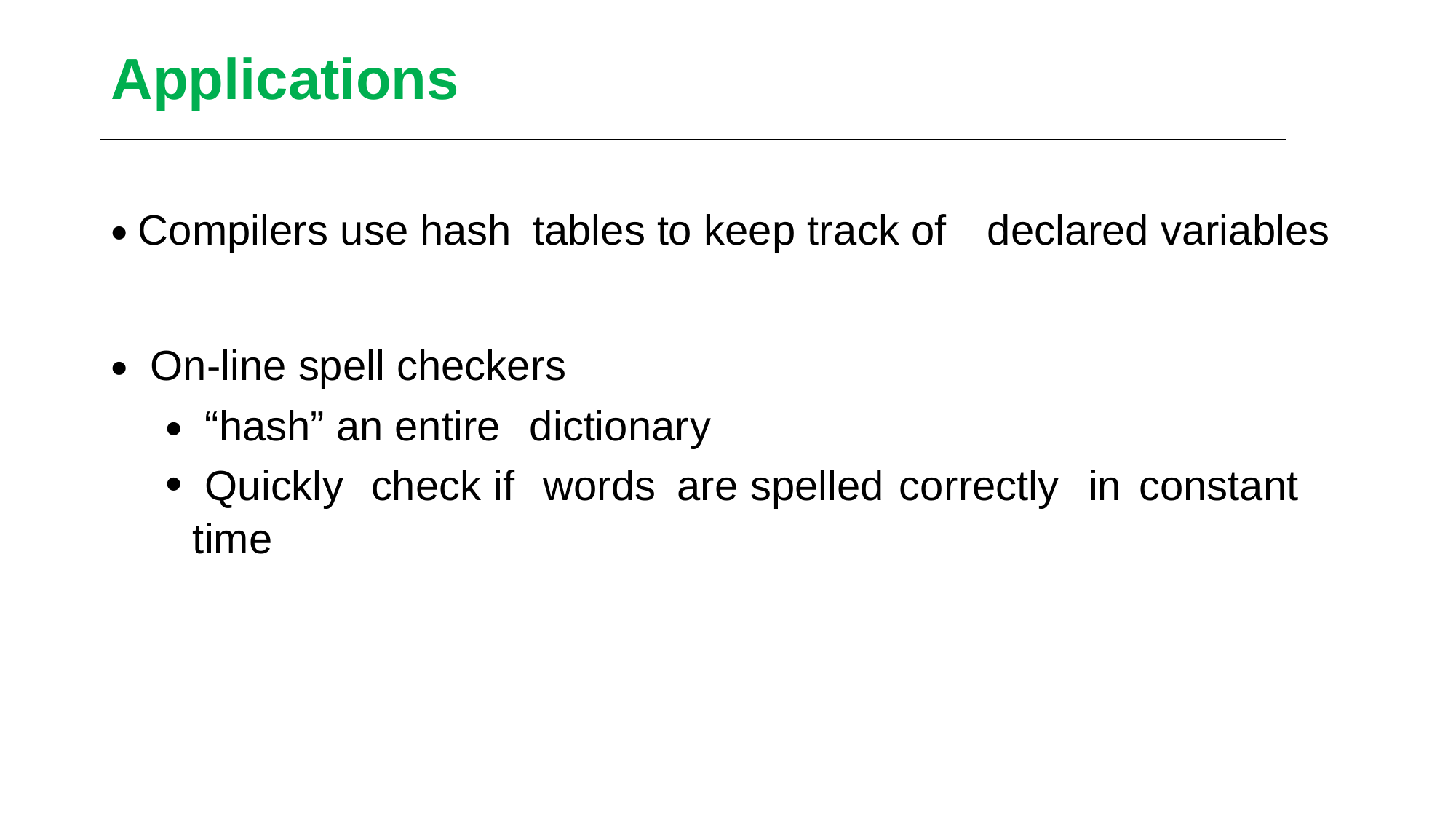

Applications

•
Compilers use hash
tables to keep track of
declared variables
•
On-line spell checkers
•
•
“hash” an entire
dictionary
Quickly
time
check
if
words
are
spelled
correctly
in
constant